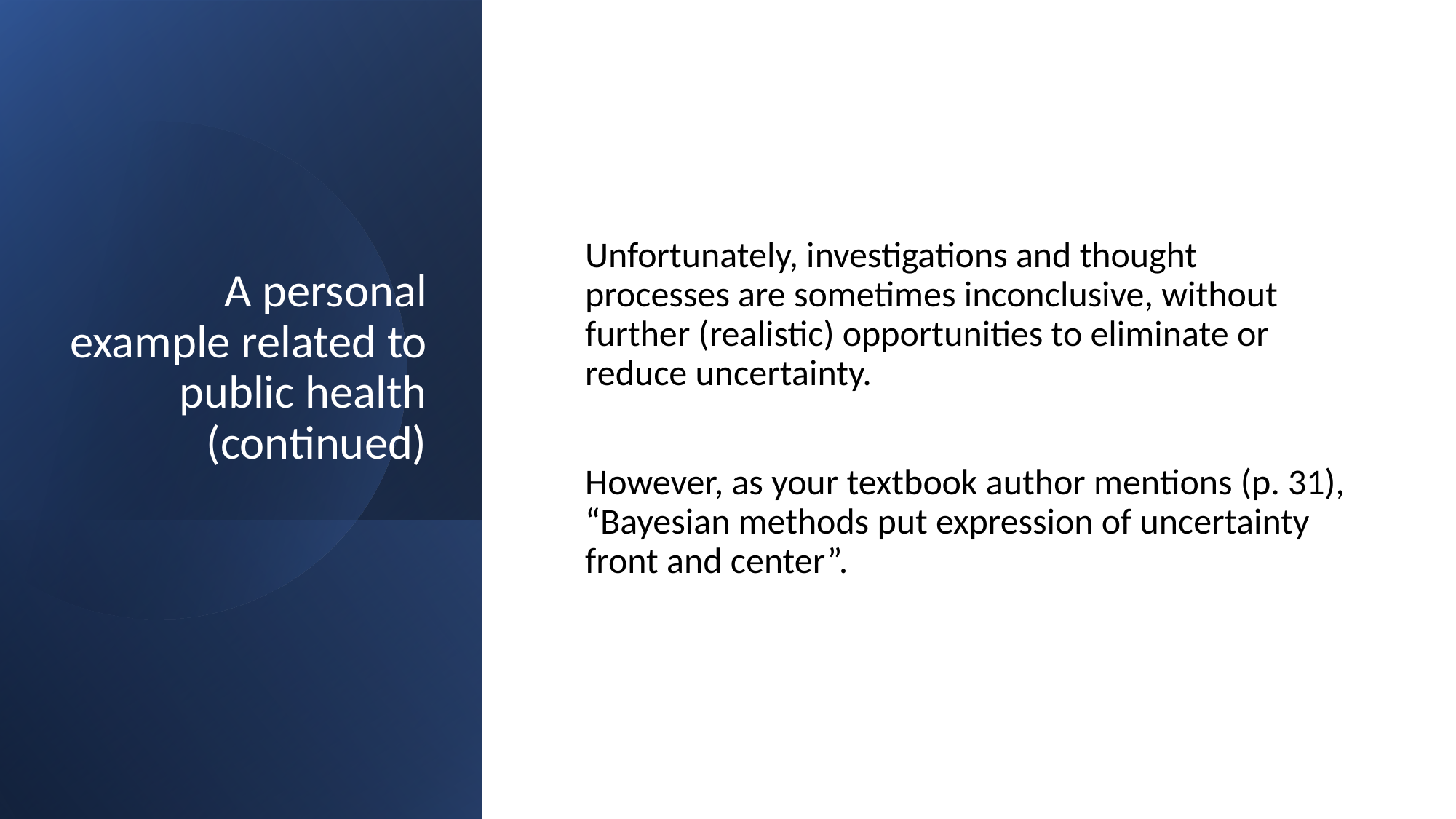

# A personal example related to public health (continued)
Unfortunately, investigations and thought processes are sometimes inconclusive, without further (realistic) opportunities to eliminate or reduce uncertainty.

However, as your textbook author mentions (p. 31), “Bayesian methods put expression of uncertainty front and center”.